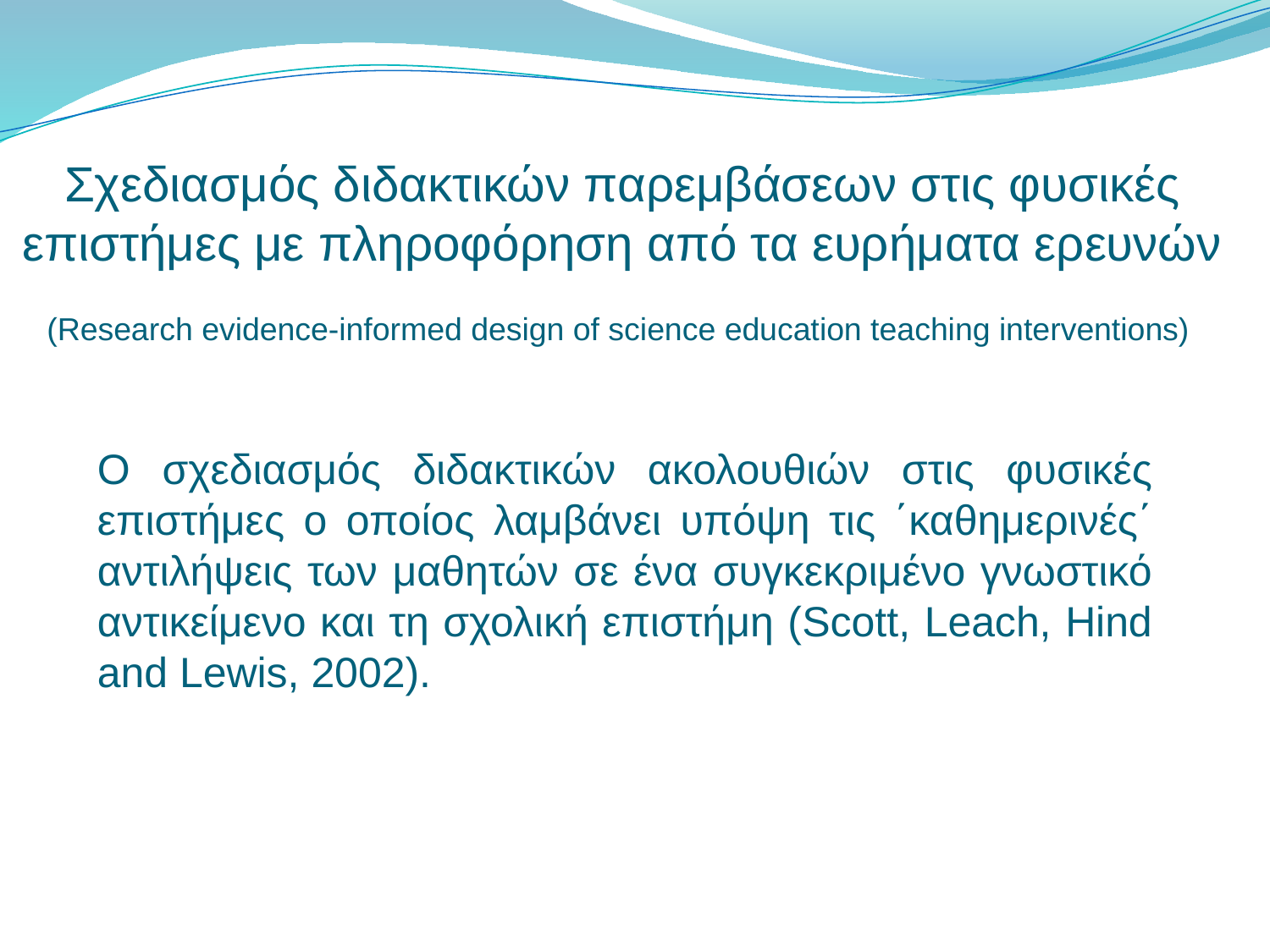

Σχεδιασμός διδακτικών παρεμβάσεων στις φυσικές επιστήμες με πληροφόρηση από τα ευρήματα ερευνών

(Research evidence-informed design of science education teaching interventions)
Ο σχεδιασμός διδακτικών ακολουθιών στις φυσικές επιστήμες ο οποίος λαμβάνει υπόψη τις ΄καθημερινές΄ αντιλήψεις των μαθητών σε ένα συγκεκριμένο γνωστικό αντικείμενο και τη σχολική επιστήμη (Scott, Leach, Hind and Lewis, 2002).